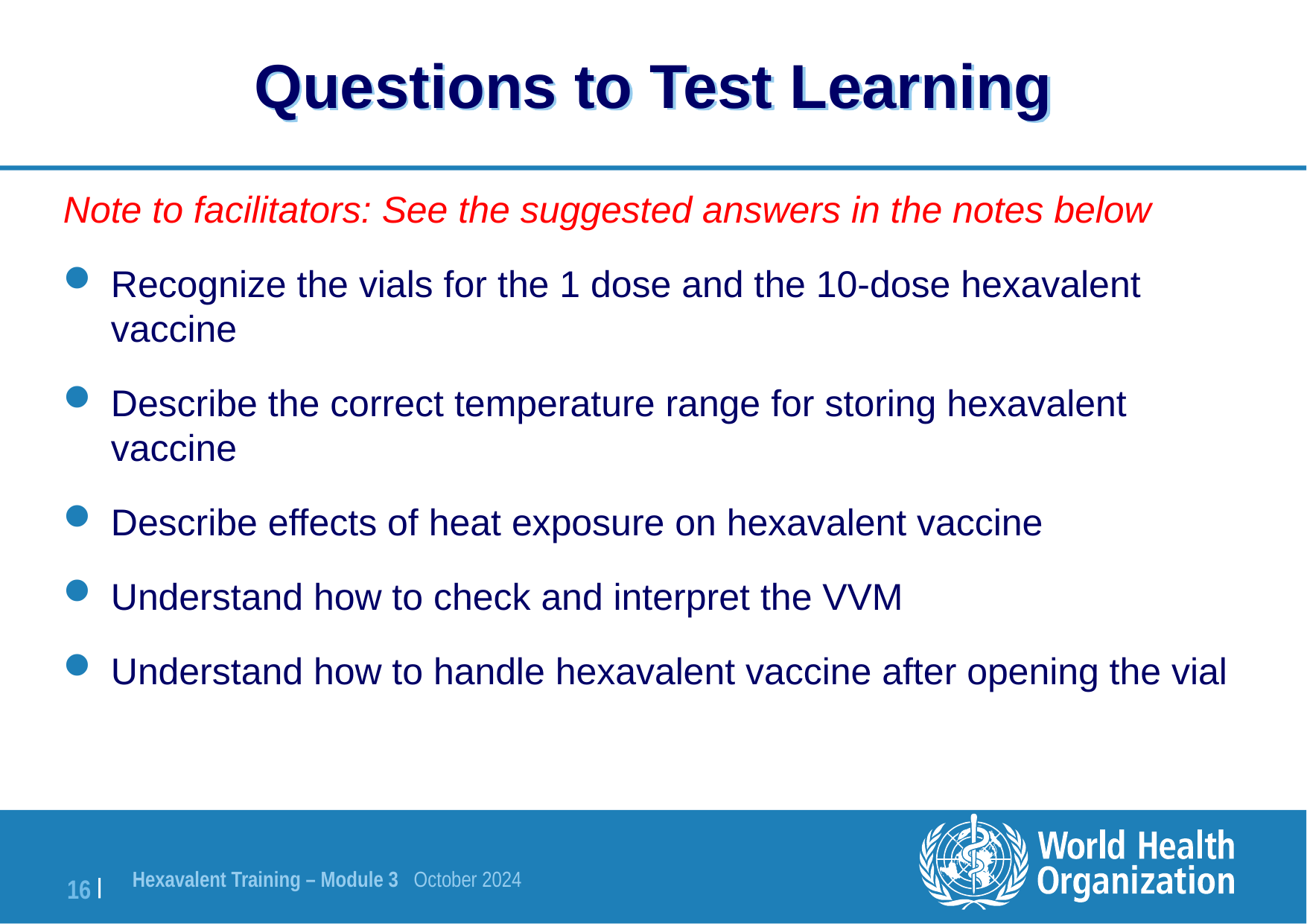

# Questions to Test Learning
Note to facilitators: See the suggested answers in the notes below
Recognize the vials for the 1 dose and the 10-dose hexavalent vaccine
Describe the correct temperature range for storing hexavalent vaccine
Describe effects of heat exposure on hexavalent vaccine
Understand how to check and interpret the VVM
Understand how to handle hexavalent vaccine after opening the vial